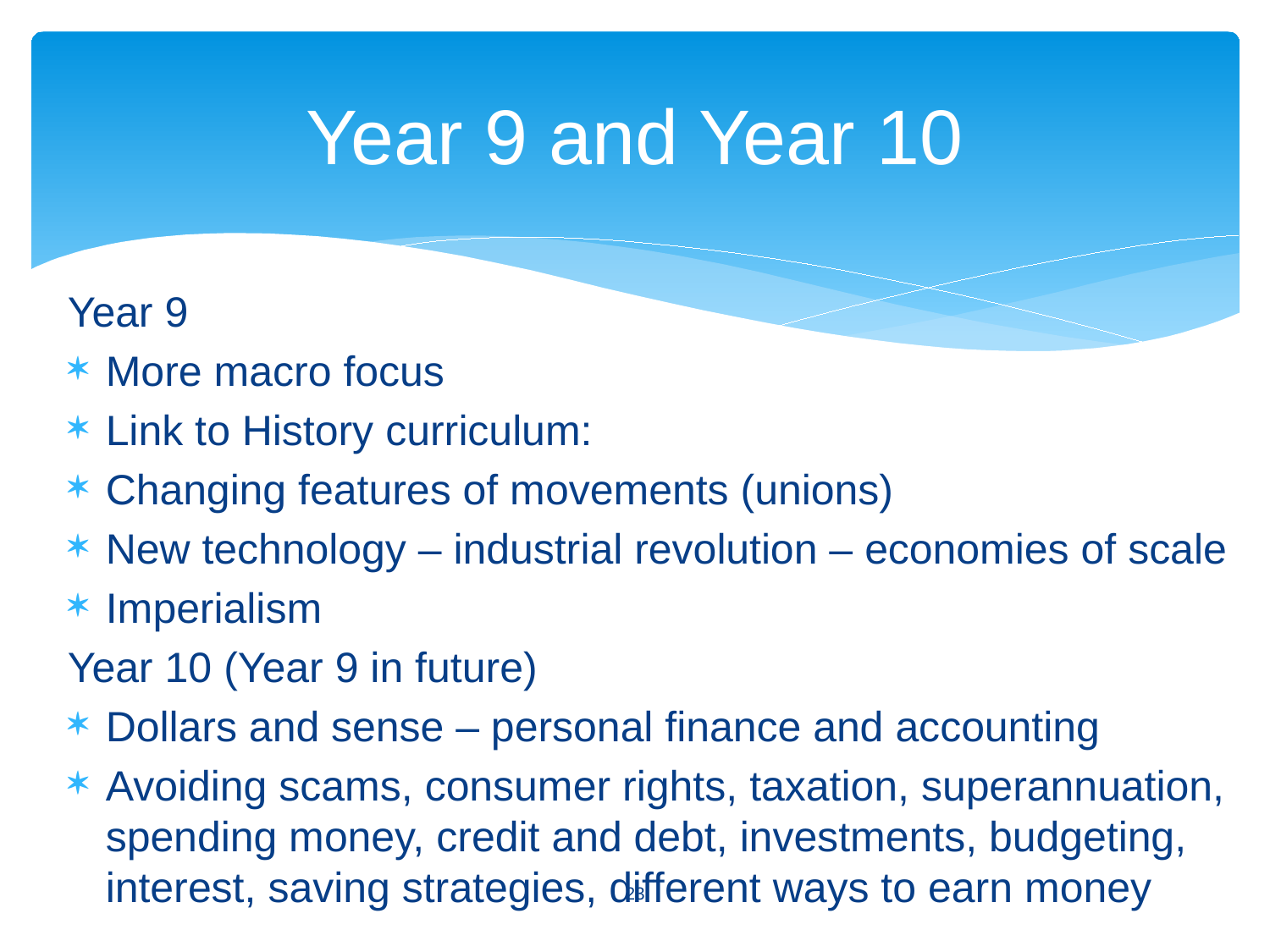

# Year 9 and Year 10
Year 9
More macro focus
Link to History curriculum:
Changing features of movements (unions)
New technology – industrial revolution – economies of scale
Imperialism
Year 10 (Year 9 in future)
Dollars and sense – personal finance and accounting
Avoiding scams, consumer rights, taxation, superannuation, spending money, credit and debt, investments, budgeting, interest, saving strategies, different ways to earn money

23